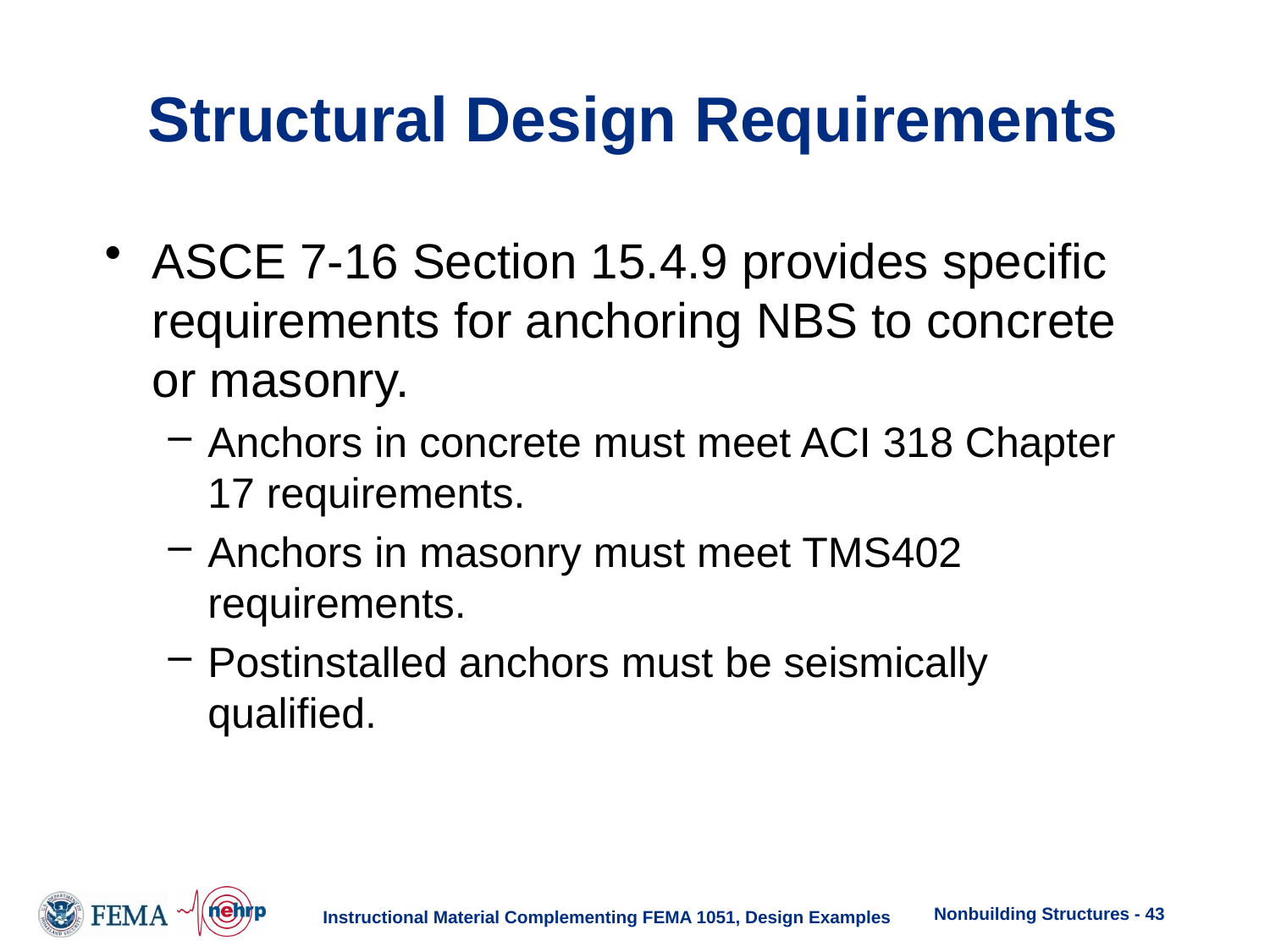

# Structural Design Requirements
ASCE 7-16 Section 15.4.9 provides specific requirements for anchoring NBS to concrete or masonry.
Anchors in concrete must meet ACI 318 Chapter 17 requirements.
Anchors in masonry must meet TMS402 requirements.
Postinstalled anchors must be seismically qualified.
Nonbuilding Structures - 43
Instructional Material Complementing FEMA 1051, Design Examples